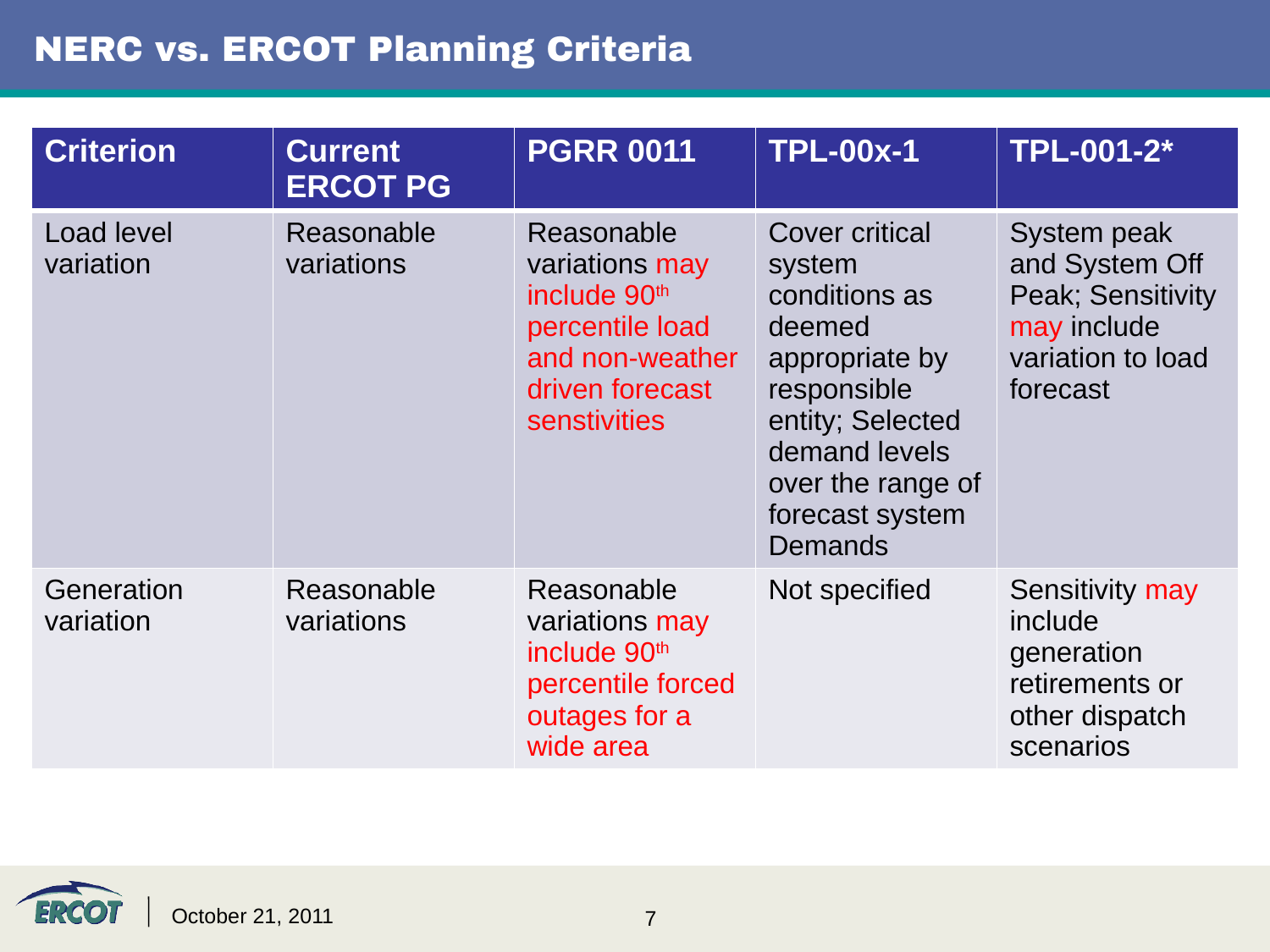

# NERC vs. ERCOT Planning Criteria
| Criterion | Current ERCOT PG | PGRR 0011 | TPL-00x-1 | TPL-001-2\* |
| --- | --- | --- | --- | --- |
| Load level variation | Reasonable variations | Reasonable variations may include 90th percentile load and non-weather driven forecast senstivities | Cover critical system conditions as deemed appropriate by responsible entity; Selected demand levels over the range of forecast system Demands | System peak and System Off Peak; Sensitivity may include variation to load forecast |
| Generation variation | Reasonable variations | Reasonable variations may include 90th percentile forced outages for a wide area | Not specified | Sensitivity may include generation retirements or other dispatch scenarios |
October 21, 2011